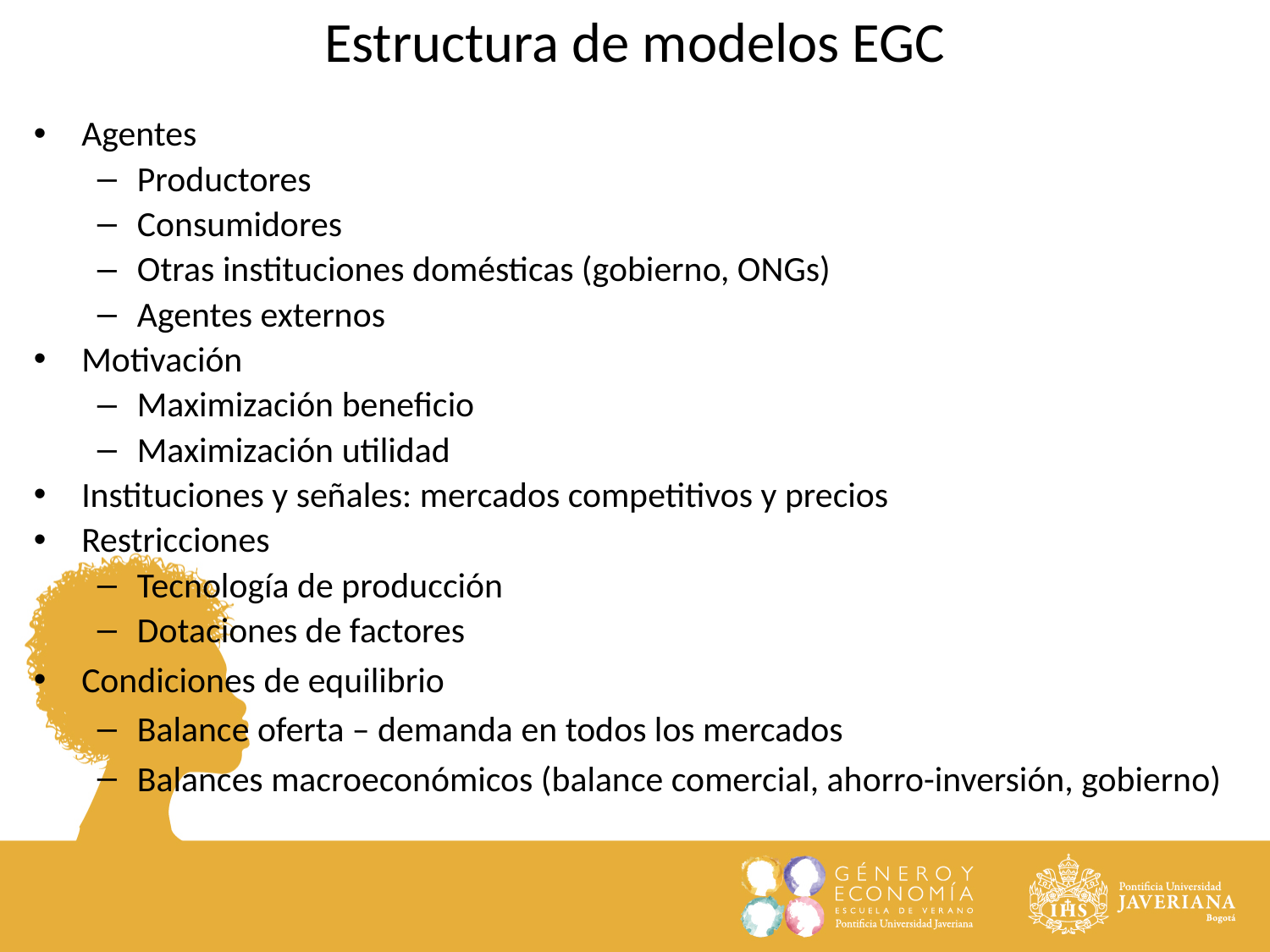

Estructura de modelos EGC
Agentes
Productores
Consumidores
Otras instituciones domésticas (gobierno, ONGs)
Agentes externos
Motivación
Maximización beneficio
Maximización utilidad
Instituciones y señales: mercados competitivos y precios
Restricciones
Tecnología de producción
Dotaciones de factores
Condiciones de equilibrio
Balance oferta – demanda en todos los mercados
Balances macroeconómicos (balance comercial, ahorro-inversión, gobierno)